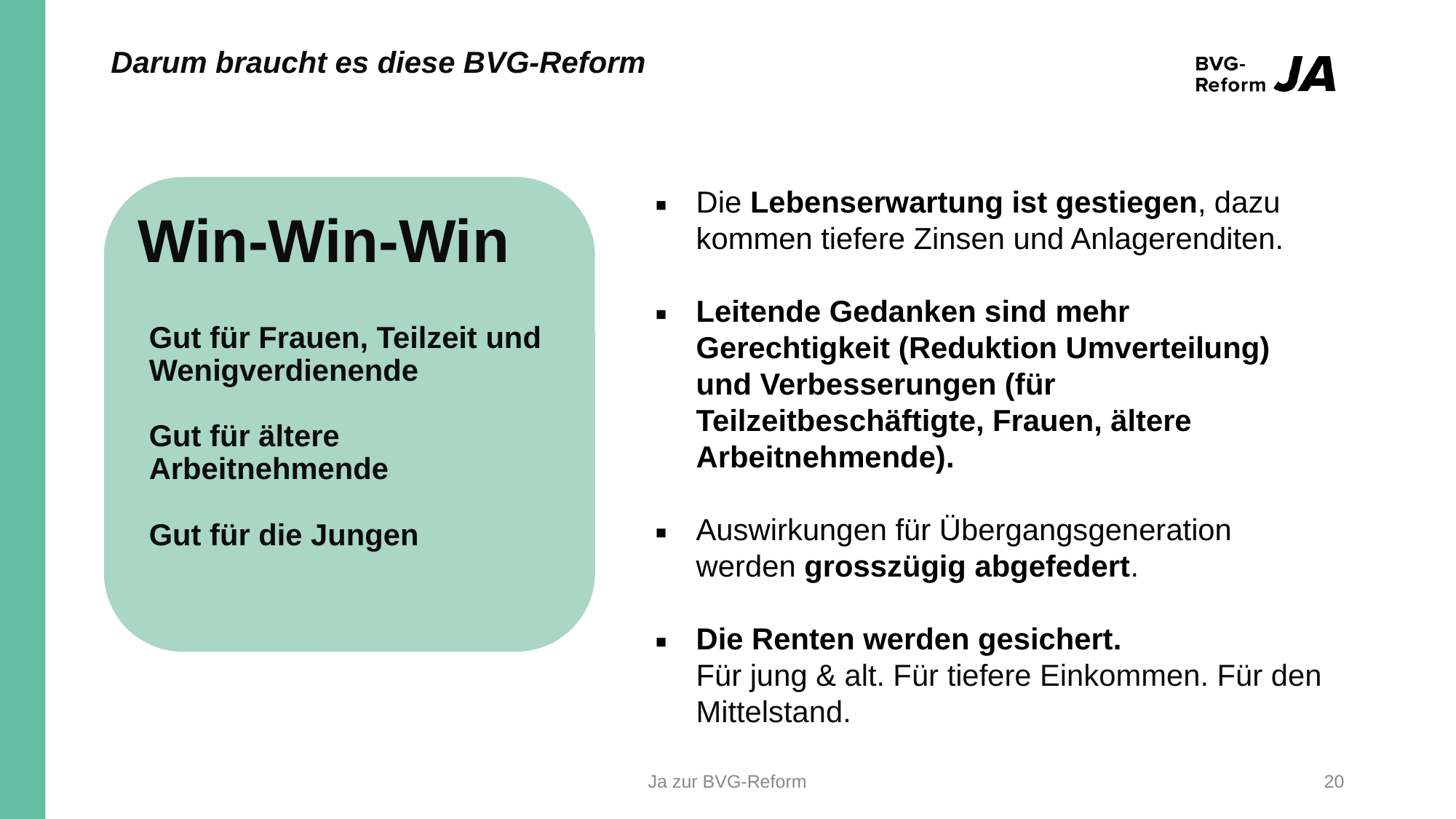

Darum braucht es diese BVG-Reform

Die Lebenserwartung ist gestiegen, dazu kommen tiefere Zinsen und Anlagerenditen.
Leitende Gedanken sind mehr Gerechtigkeit (Reduktion Umverteilung) und Verbesserungen (für Teilzeitbeschäftigte, Frauen, ältere Arbeitnehmende).

Auswirkungen für Übergangsgeneration werden grosszügig abgefedert.

Die Renten werden gesichert.
Für jung & alt. Für tiefere Einkommen. Für den Mittelstand.
Win-Win-Win
Gut für Frauen, Teilzeit und Wenigverdienende
Gut für ältere Arbeitnehmende
Gut für die Jungen
Ja zur BVG-Reform
20